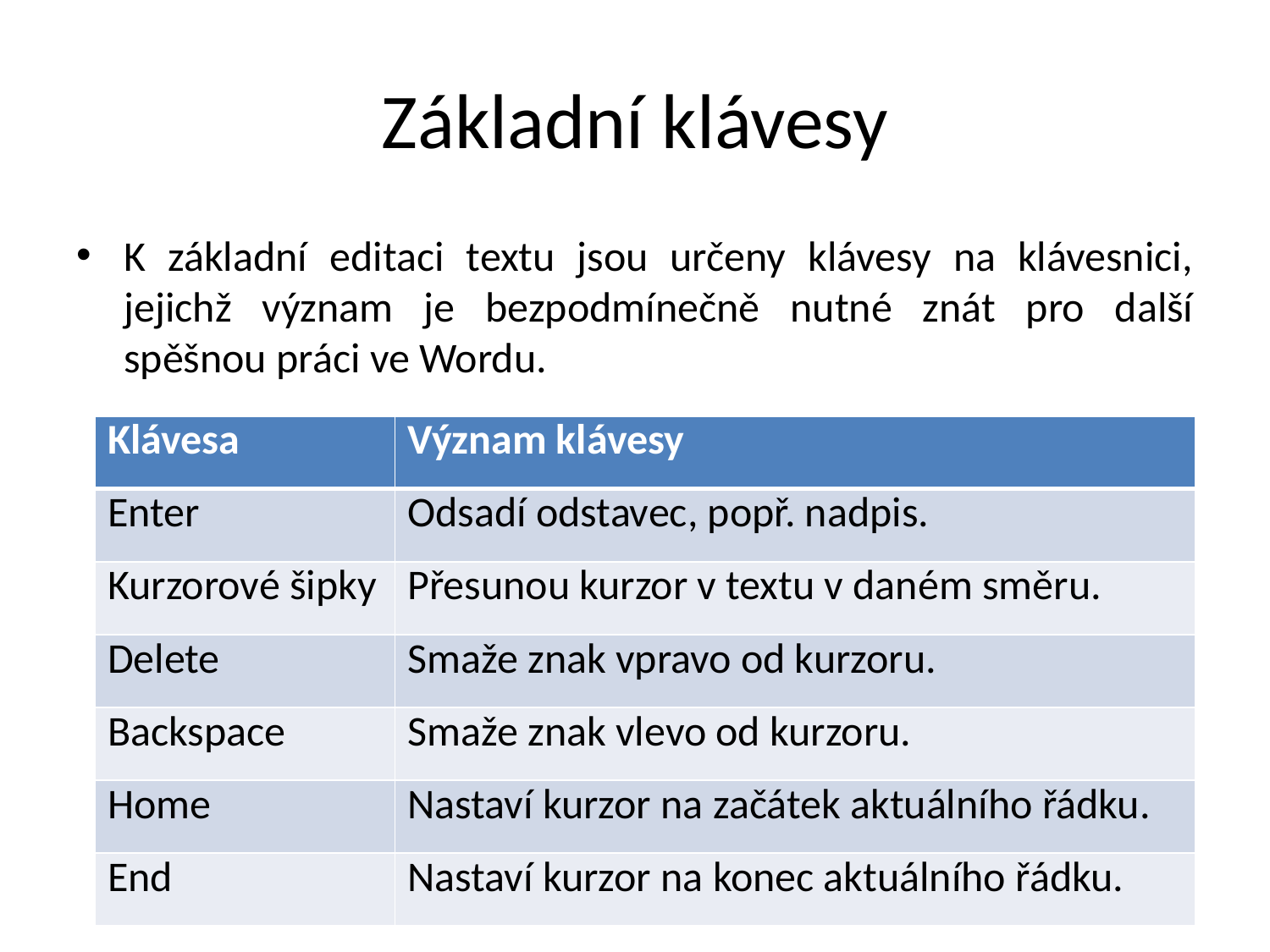

# Základní klávesy
K základní editaci textu jsou určeny klávesy na klávesnici, jejichž význam je bezpodmínečně nutné znát pro další spěšnou práci ve Wordu.

| Klávesa | Význam klávesy |
| --- | --- |
| Enter | Odsadí odstavec, popř. nadpis. |
| Kurzorové šipky | Přesunou kurzor v textu v daném směru. |
| Delete | Smaže znak vpravo od kurzoru. |
| Backspace | Smaže znak vlevo od kurzoru. |
| Home | Nastaví kurzor na začátek aktuálního řádku. |
| End | Nastaví kurzor na konec aktuálního řádku. |